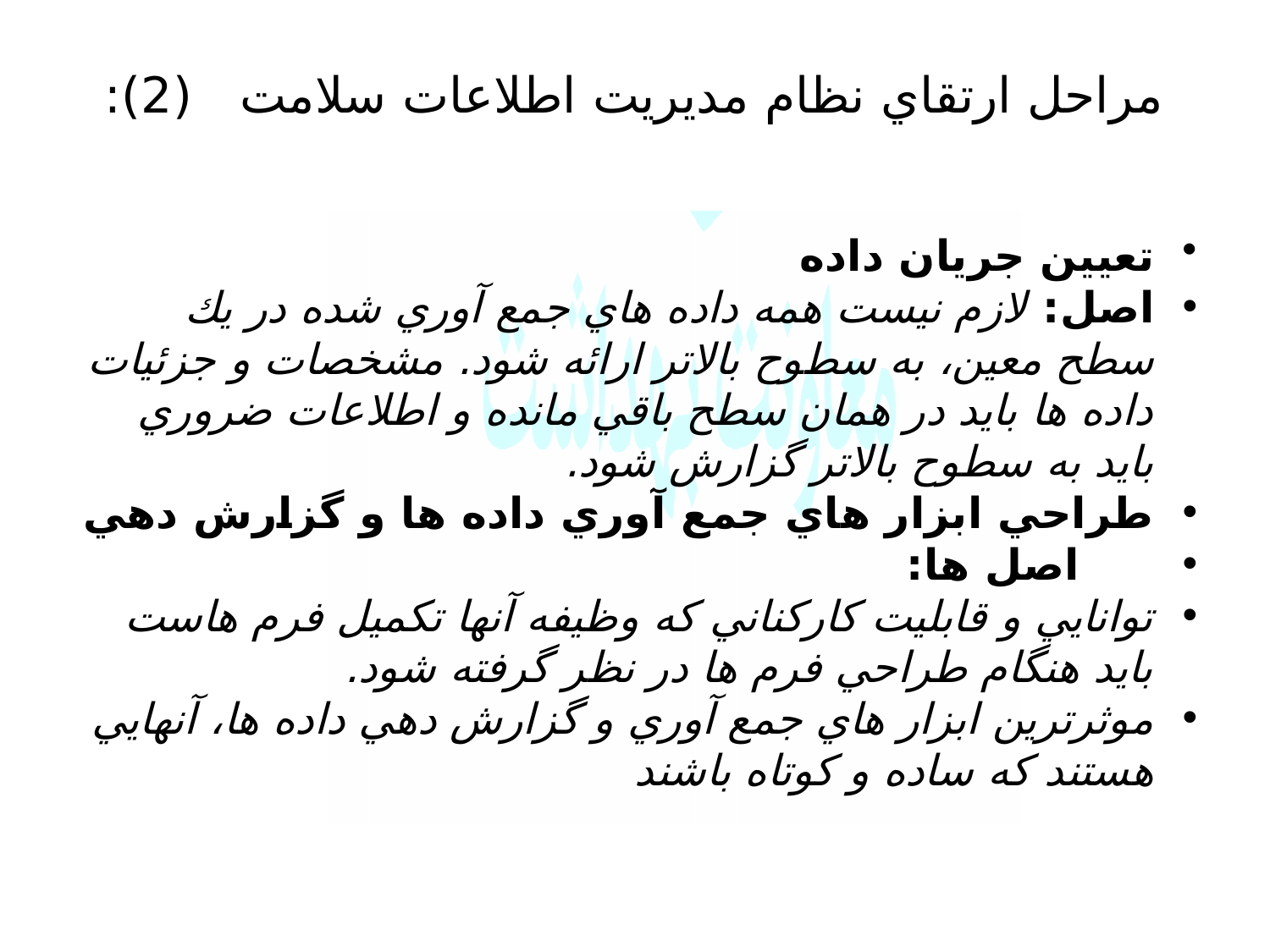

# مراحل ارتقاي نظام مديريت اطلاعات سلامت   (2):
تعيين جريان داده
اصل: لازم نيست همه داده هاي جمع آوري شده در يك سطح معين، به سطوح بالاتر ارائه شود. مشخصات و جزئيات داده ها بايد در همان سطح باقي مانده و اطلاعات ضروري بايد به سطوح بالاتر گزارش شود.
طراحي ابزار هاي جمع آوري داده ها و گزارش دهي
     اصل ها:
توانايي و قابليت كاركناني كه وظيفه آنها تكميل فرم هاست بايد هنگام طراحي فرم ها در نظر گرفته شود.
موثرترين ابزار هاي جمع آوري و گزارش دهي داده ها، آنهايي هستند كه ساده و كوتاه باشند